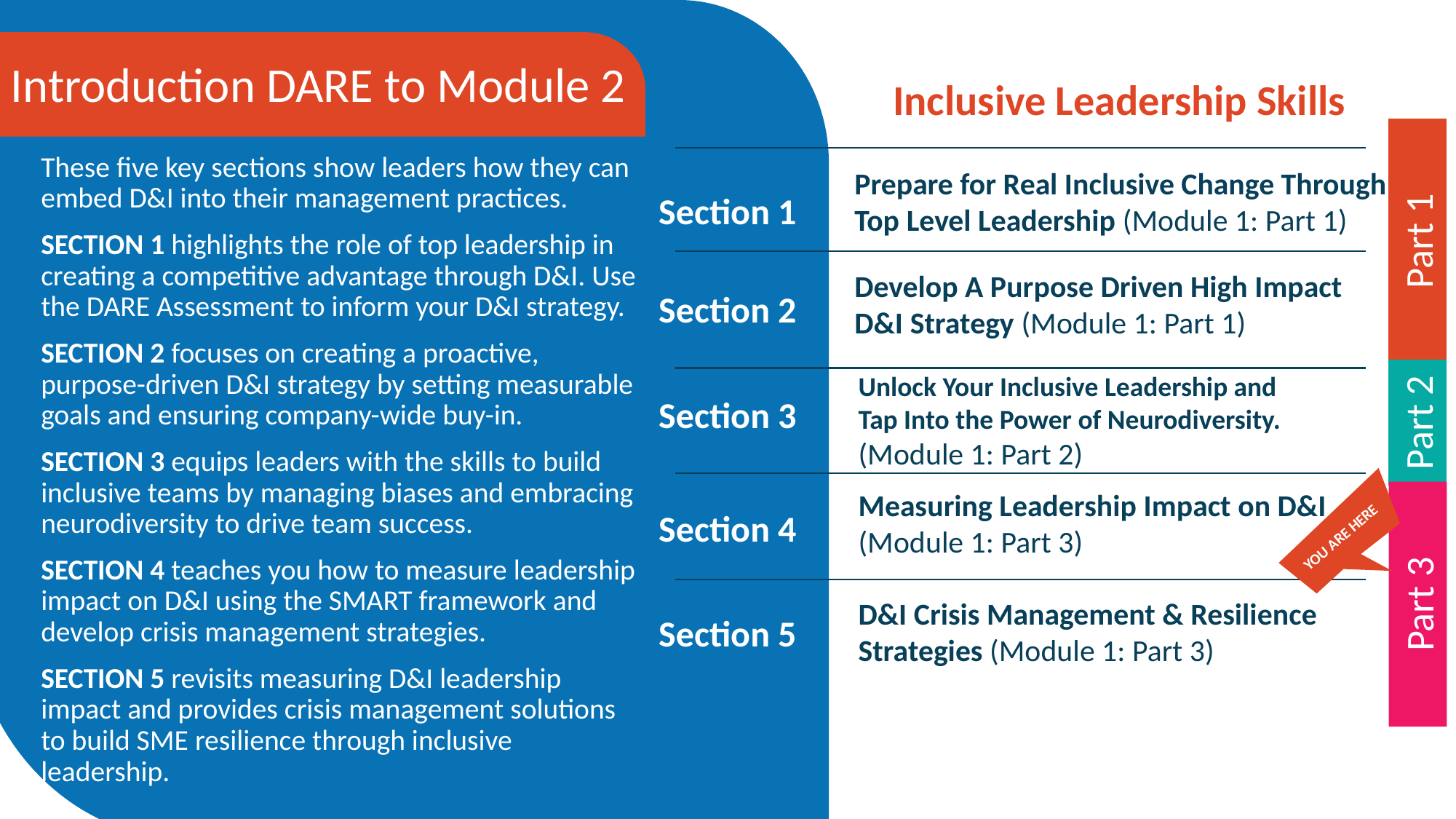

Introduction DARE to Module 2
Inclusive Leadership Skills
These five key sections show leaders how they can embed D&I into their management practices.
SECTION 1 highlights the role of top leadership in creating a competitive advantage through D&I. Use the DARE Assessment to inform your D&I strategy.
SECTION 2 focuses on creating a proactive, purpose-driven D&I strategy by setting measurable goals and ensuring company-wide buy-in.
SECTION 3 equips leaders with the skills to build inclusive teams by managing biases and embracing neurodiversity to drive team success.
SECTION 4 teaches you how to measure leadership impact on D&I using the SMART framework and develop crisis management strategies.
SECTION 5 revisits measuring D&I leadership impact and provides crisis management solutions to build SME resilience through inclusive leadership.
Prepare for Real Inclusive Change Through Top Level Leadership (Module 1: Part 1)
Section 1
Part 1
Develop A Purpose Driven High Impact D&I Strategy (Module 1: Part 1)
Section 2
Unlock Your Inclusive Leadership and Tap Into the Power of Neurodiversity. (Module 1: Part 2)
Section 3
Part 2
Measuring Leadership Impact on D&I (Module 1: Part 3)
Section 4

YOU ARE HERE
Part 3
D&I Crisis Management & Resilience Strategies (Module 1: Part 3)
Section 5